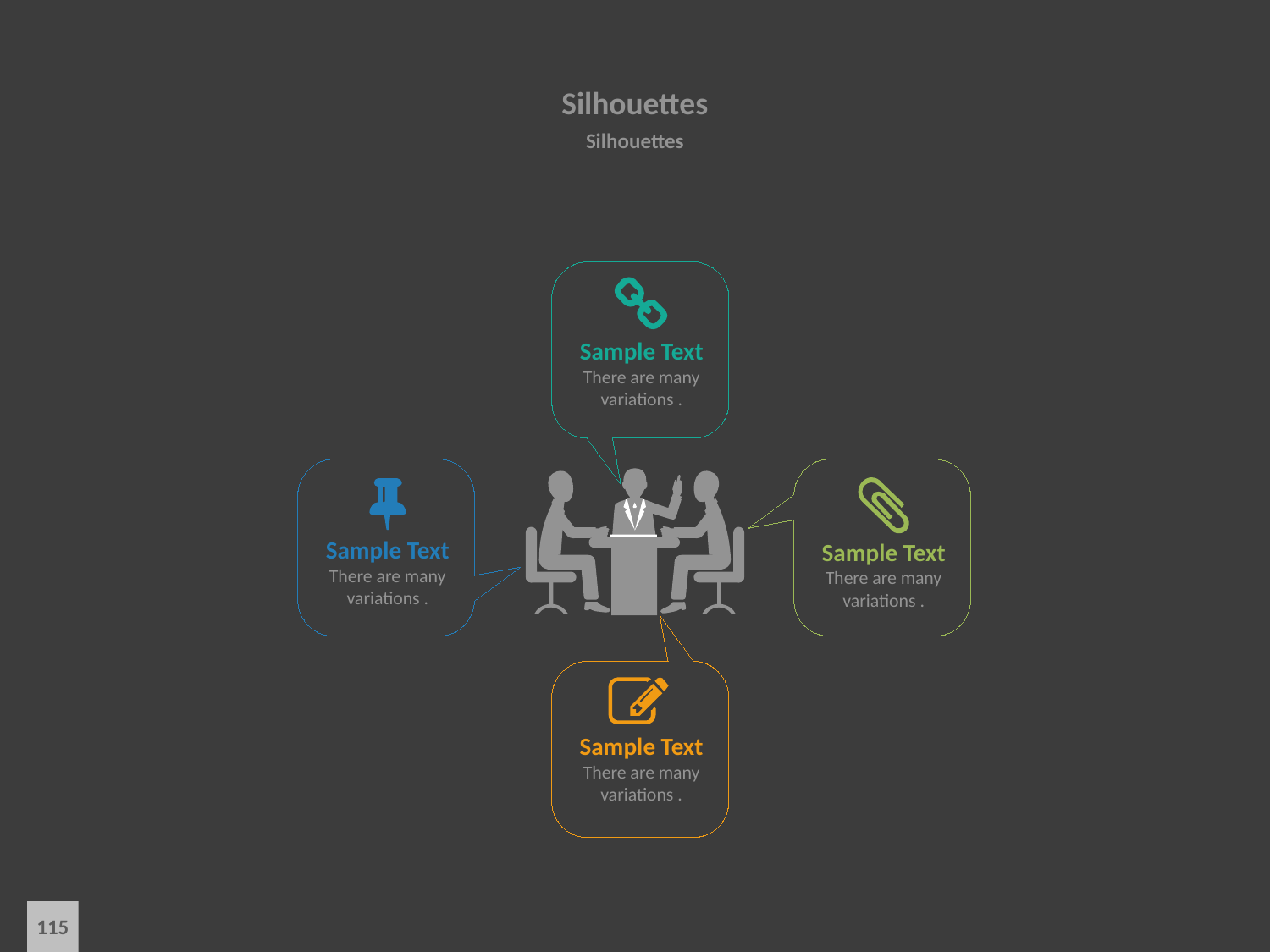

# Silhouettes
Silhouettes

Sample Text
There are many variations .

Sample Text
There are many variations .
Sample Text
There are many variations .

Sample Text
There are many variations .